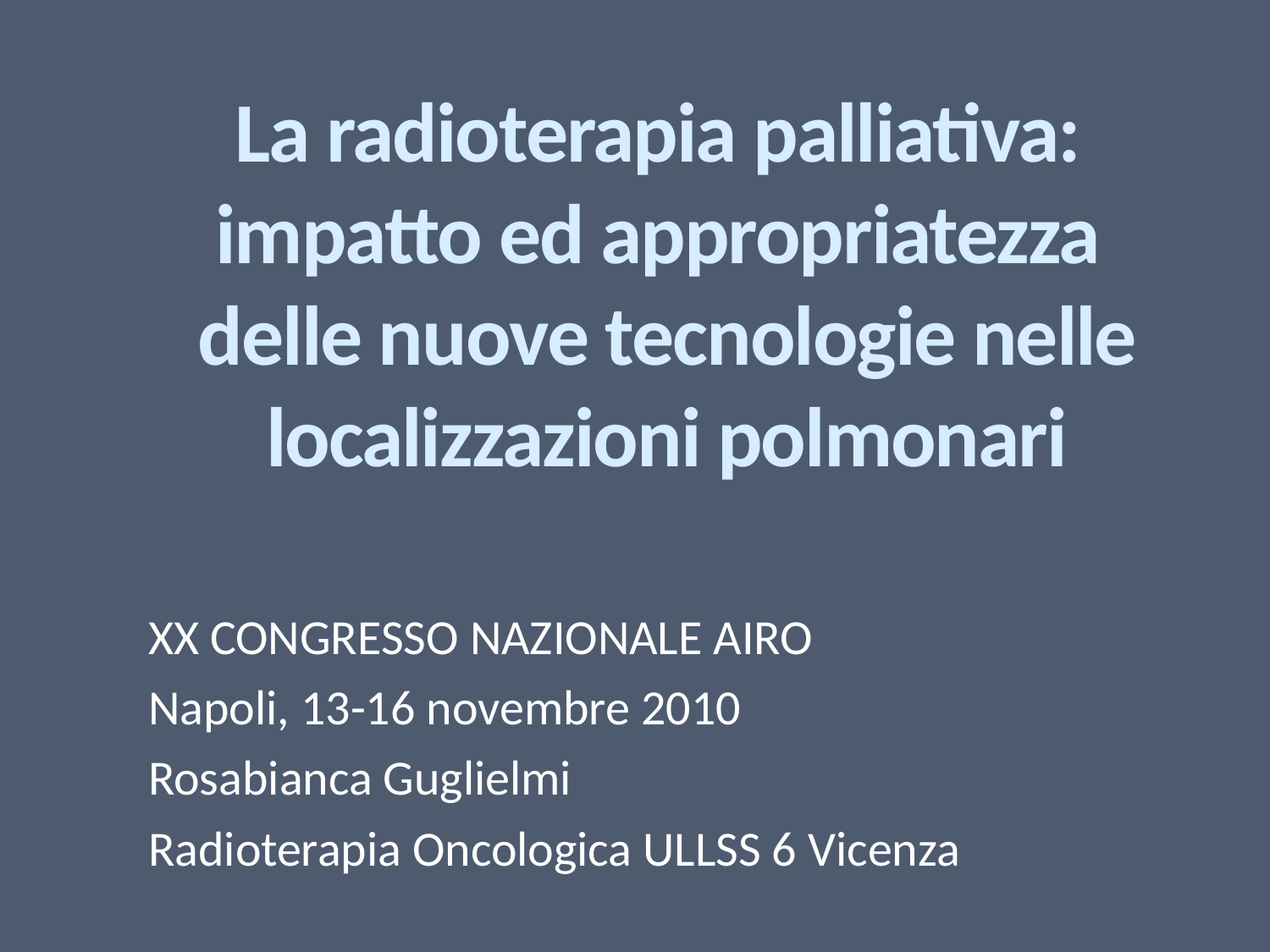

# La radioterapia palliativa: impatto ed appropriatezza delle nuove tecnologie nelle localizzazioni polmonari

XX CONGRESSO NAZIONALE AIRO
Napoli, 13-16 novembre 2010
Rosabianca Guglielmi
Radioterapia Oncologica ULLSS 6 Vicenza